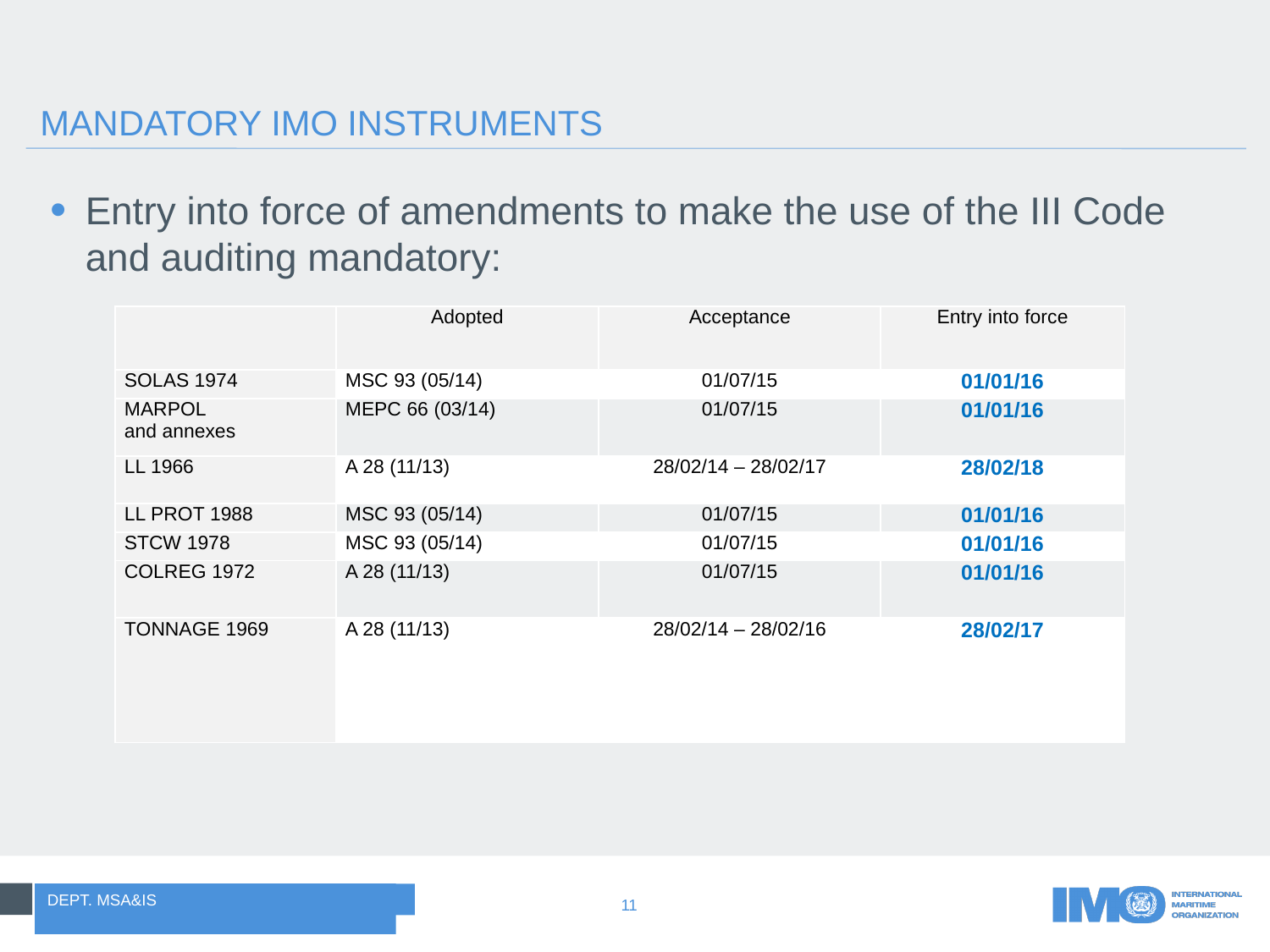

# MANDATORY IMO INSTRUMENTS
Entry into force of amendments to make the use of the III Code and auditing mandatory:

|  | Adopted | Acceptance | Entry into force |
| --- | --- | --- | --- |
| SOLAS 1974 | MSC 93 (05/14) | 01/07/15 | 01/01/16 |
| MARPOL and annexes | MEPC 66 (03/14) | 01/07/15 | 01/01/16 |
| LL 1966 | A 28 (11/13) | 28/02/14 – 28/02/17 | 28/02/18 |
| LL PROT 1988 | MSC 93 (05/14) | 01/07/15 | 01/01/16 |
| STCW 1978 | MSC 93 (05/14) | 01/07/15 | 01/01/16 |
| COLREG 1972 | A 28 (11/13) | 01/07/15 | 01/01/16 |
| TONNAGE 1969 | A 28 (11/13) | 28/02/14 – 28/02/16 | 28/02/17 |